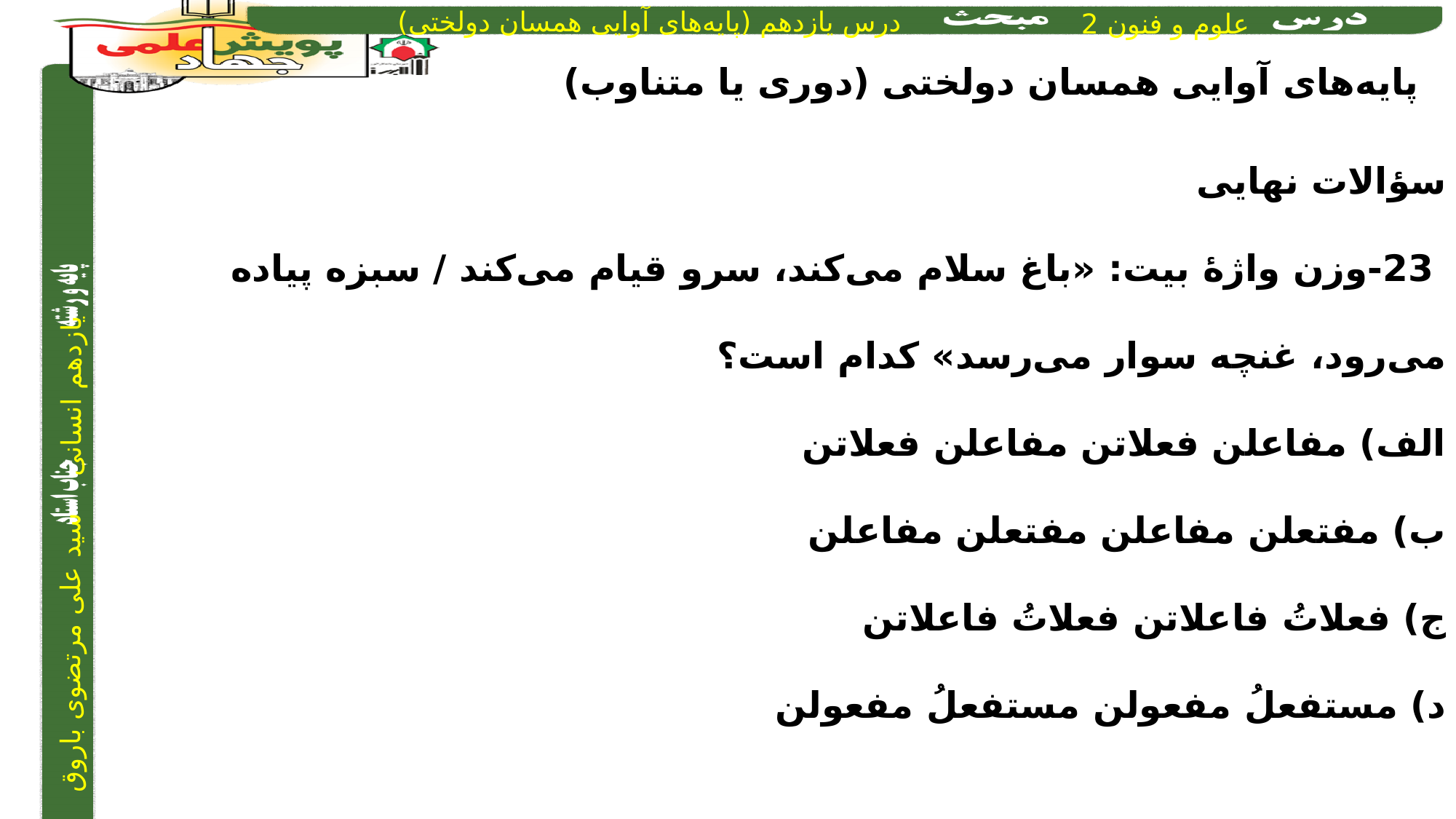

پایه‌های آوایی همسان دولختی (دوری یا متناوب)
سؤالات نهایی
 23-وزن واژۀ بیت: «باغ سلام می‌کند، سرو قیام می‌کند / سبزه پیاده می‌رود، غنچه سوار می‌رسد» کدام است؟
الف) مفاعلن فعلاتن مفاعلن فعلاتن
ب) مفتعلن مفاعلن مفتعلن مفاعلن
ج) فعلاتُ فاعلاتن فعلاتُ فاعلاتن
د) مستفعلُ مفعولن مستفعلُ مفعولن